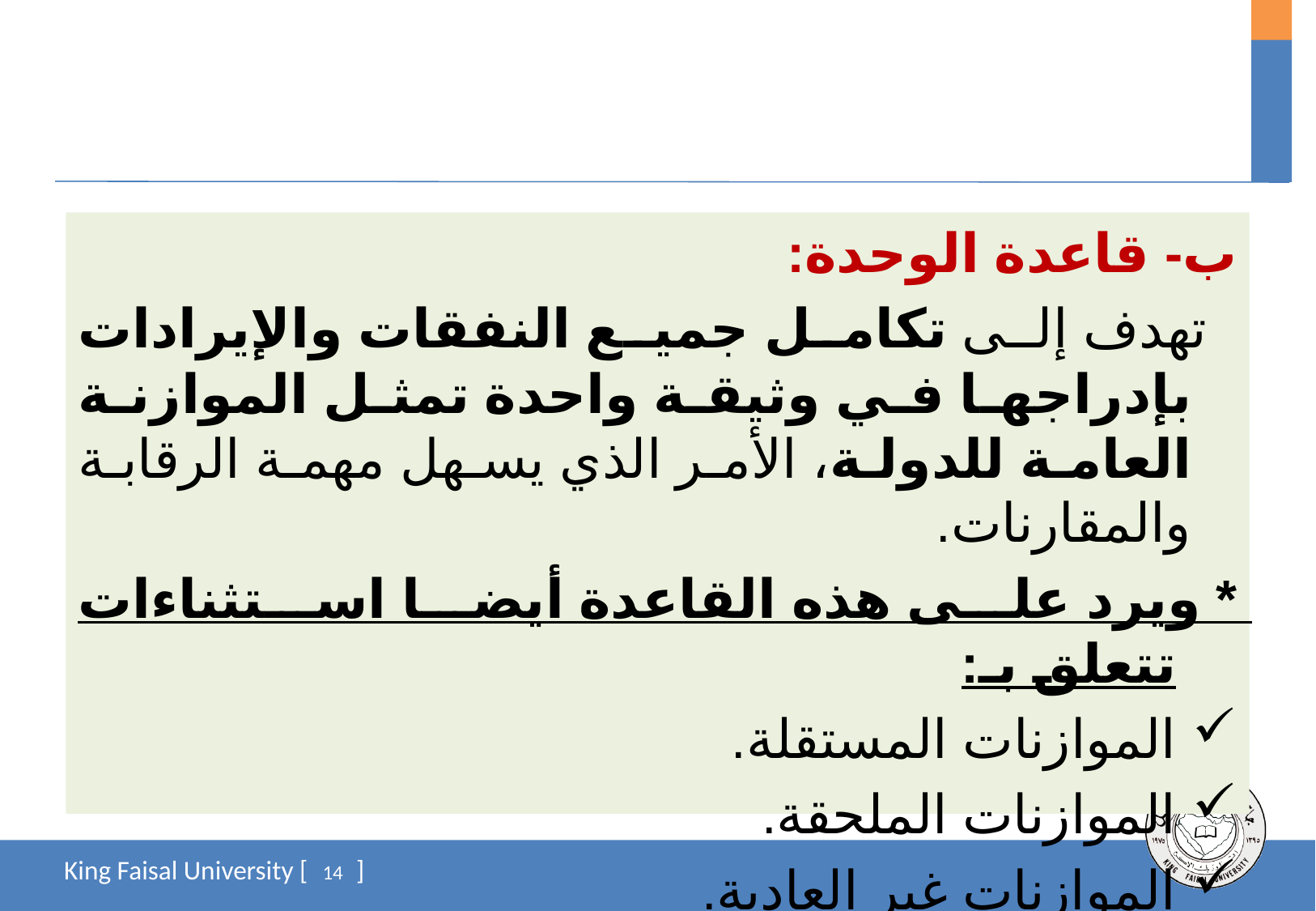

ب- قاعدة الوحدة:
  تهدف إلى تكامل جميع النفقات والإيرادات بإدراجها في وثيقة واحدة تمثل الموازنة العامة للدولة، الأمر الذي يسهل مهمة الرقابة والمقارنات.
* ويرد على هذه القاعدة أيضا استثناءات تتعلق بـ:
الموازنات المستقلة.
الموازنات الملحقة.
الموازنات غير العادية.
14